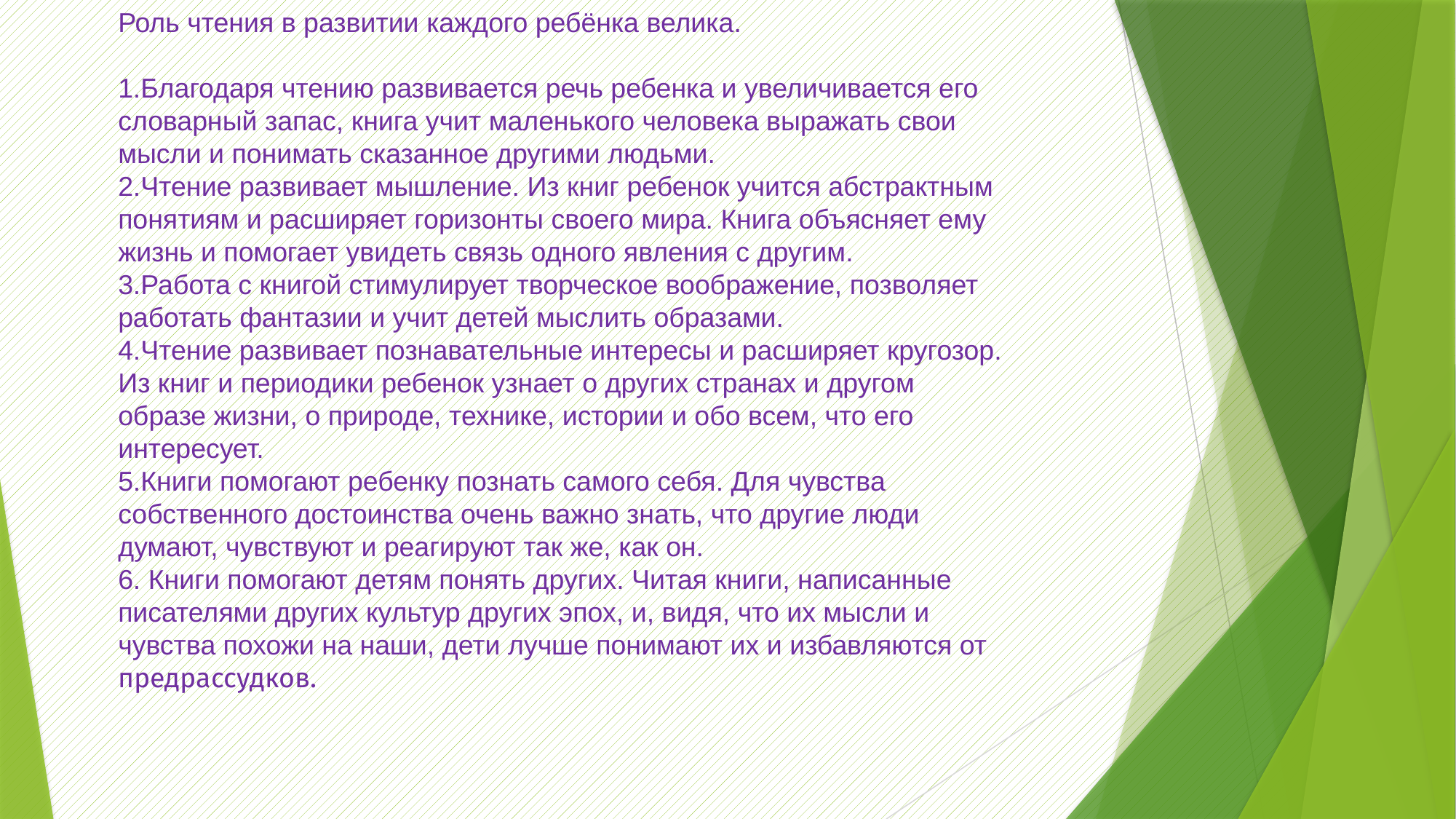

Роль чтения в развитии каждого ребёнка велика.

1.Благодаря чтению развивается речь ребенка и увеличивается его
словарный запас, книга учит маленького человека выражать свои
мысли и понимать сказанное другими людьми.
2.Чтение развивает мышление. Из книг ребенок учится абстрактным
понятиям и расширяет горизонты своего мира. Книга объясняет ему
жизнь и помогает увидеть связь одного явления с другим.
3.Работа с книгой стимулирует творческое воображение, позволяет
работать фантазии и учит детей мыслить образами.
4.Чтение развивает познавательные интересы и расширяет кругозор.
Из книг и периодики ребенок узнает о других странах и другом
образе жизни, о природе, технике, истории и обо всем, что его
интересует.
5.Книги помогают ребенку познать самого себя. Для чувства
собственного достоинства очень важно знать, что другие люди
думают, чувствуют и реагируют так же, как он.
6. Книги помогают детям понять других. Читая книги, написанные
писателями других культур других эпох, и, видя, что их мысли и
чувства похожи на наши, дети лучше понимают их и избавляются от
предрассудков.